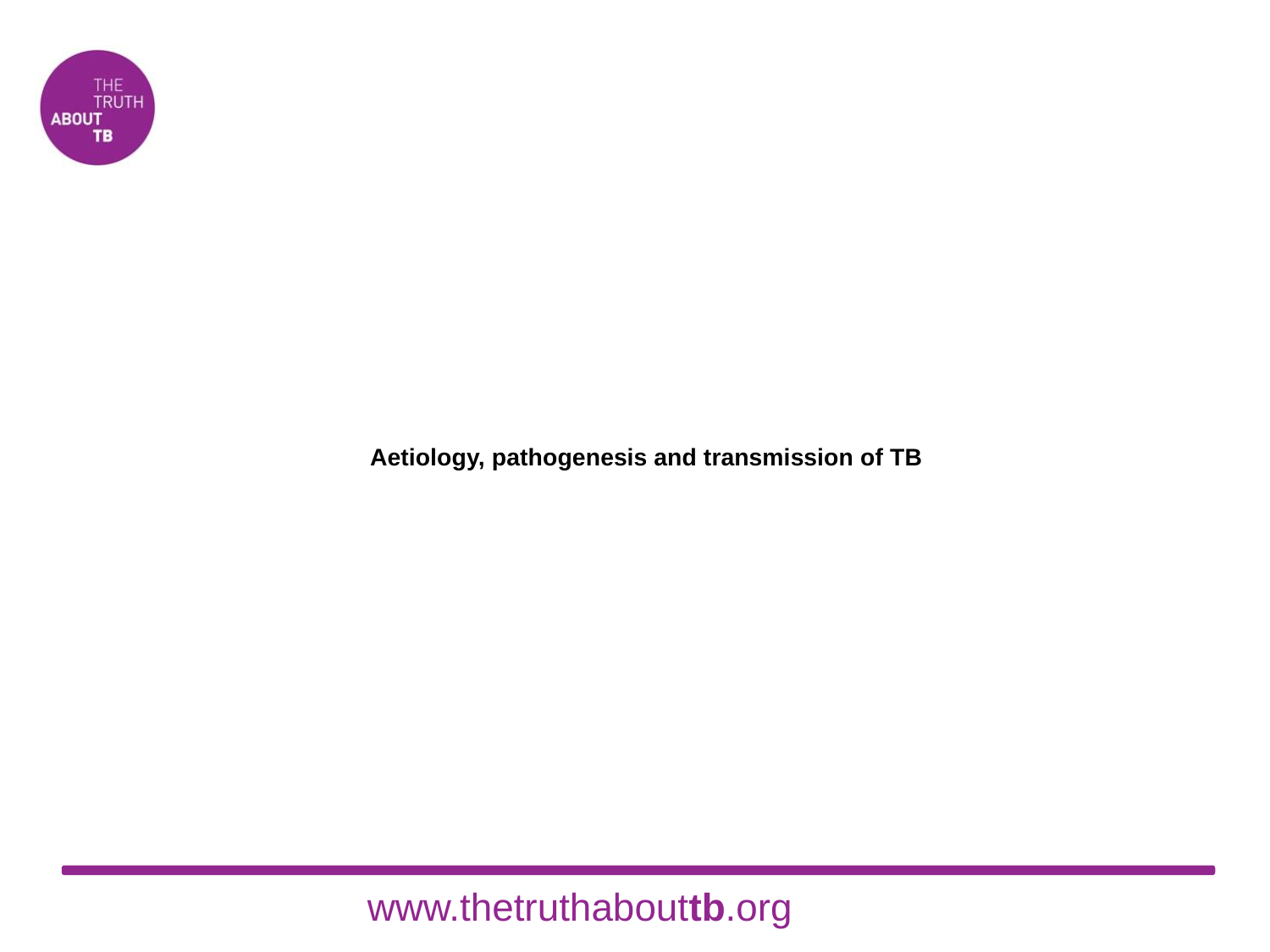

# Aetiology, pathogenesis and transmission of TB